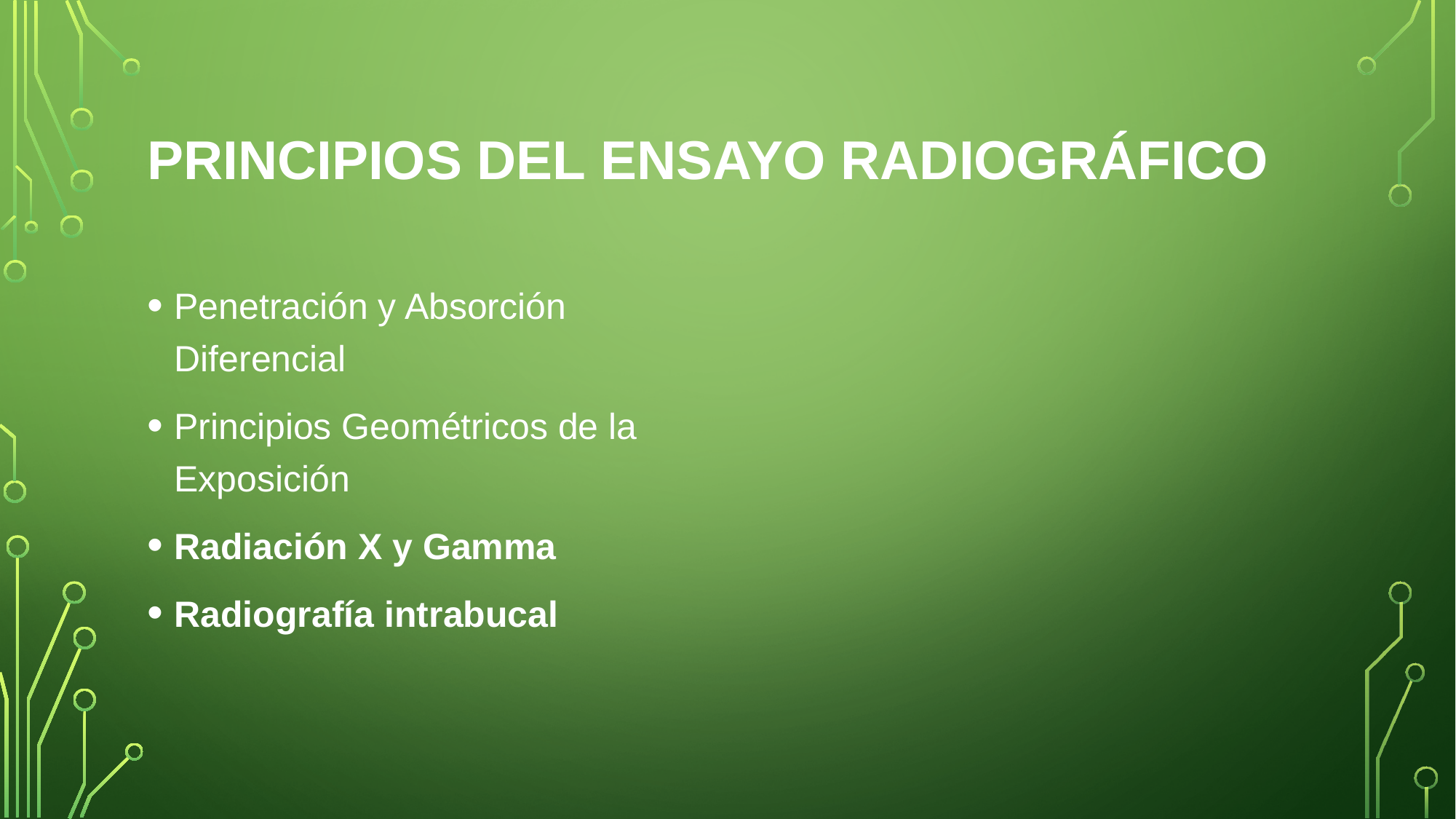

# Principios del Ensayo Radiográfico
Penetración y Absorción Diferencial
Principios Geométricos de la Exposición
Radiación X y Gamma
Radiografía intrabucal